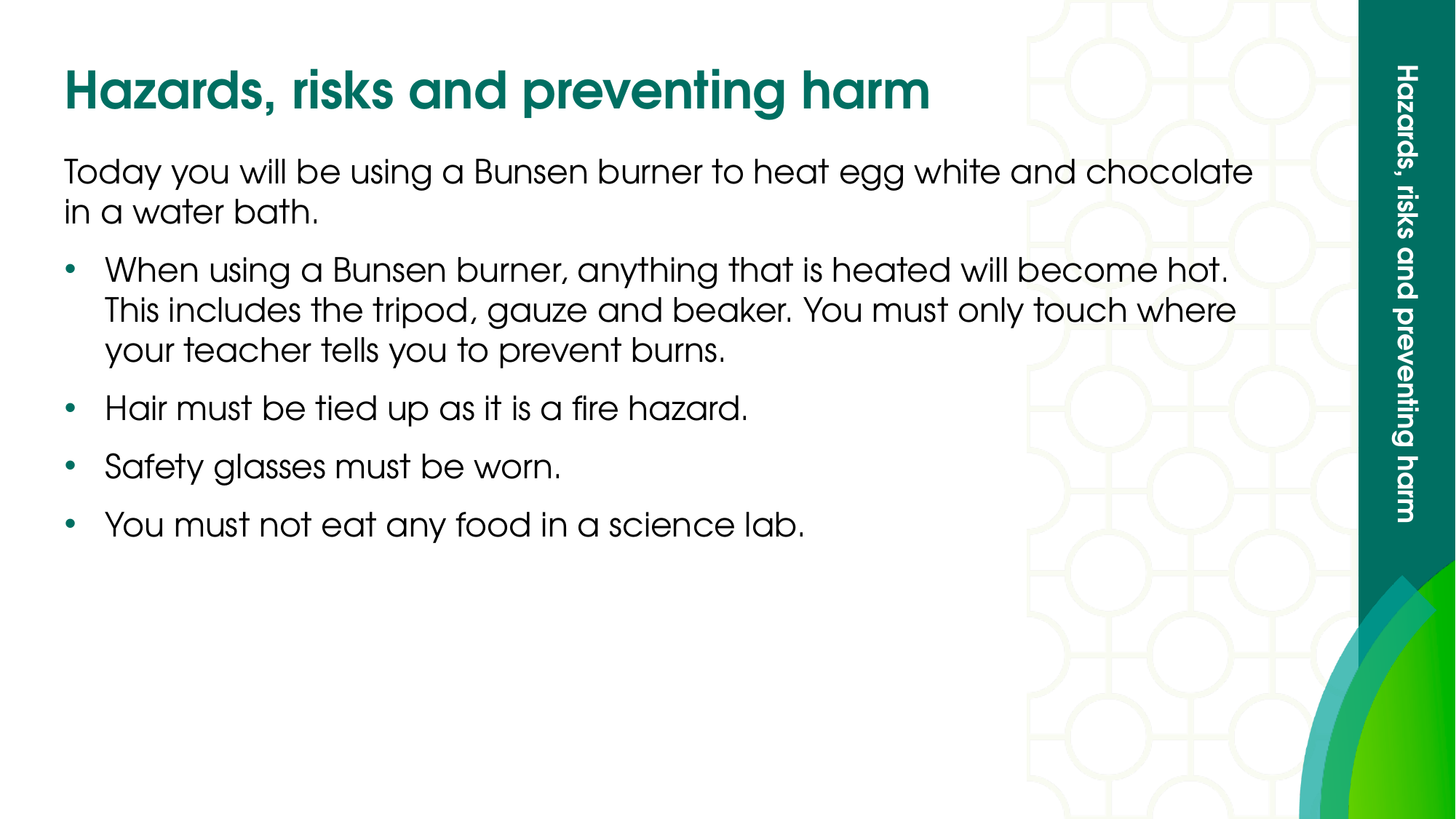

# Hazards, risks and preventing harm
Today you will be using a Bunsen burner to heat egg white and chocolate in a water bath.
When using a Bunsen burner, anything that is heated will become hot. This includes the tripod, gauze and beaker. You must only touch where your teacher tells you to prevent burns.
Hair must be tied up as it is a fire hazard.
Safety glasses must be worn.
You must not eat any food in a science lab.

Hazards, risks and preventing harm